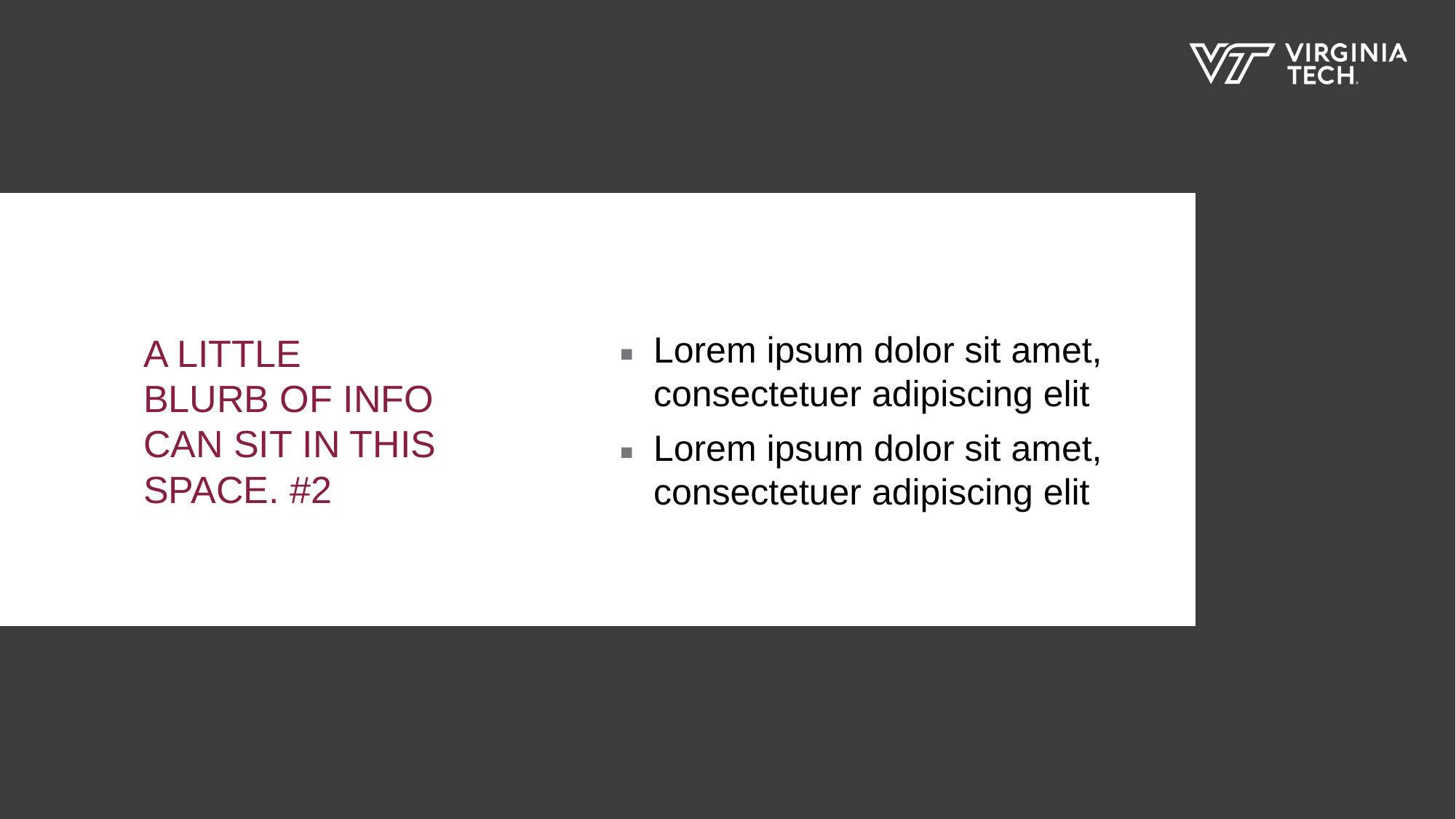

# A LITTLE BLURB OF INFO CAN SIT IN THIS SPACE. #2
Lorem ipsum dolor sit amet, consectetuer adipiscing elit
Lorem ipsum dolor sit amet, consectetuer adipiscing elit